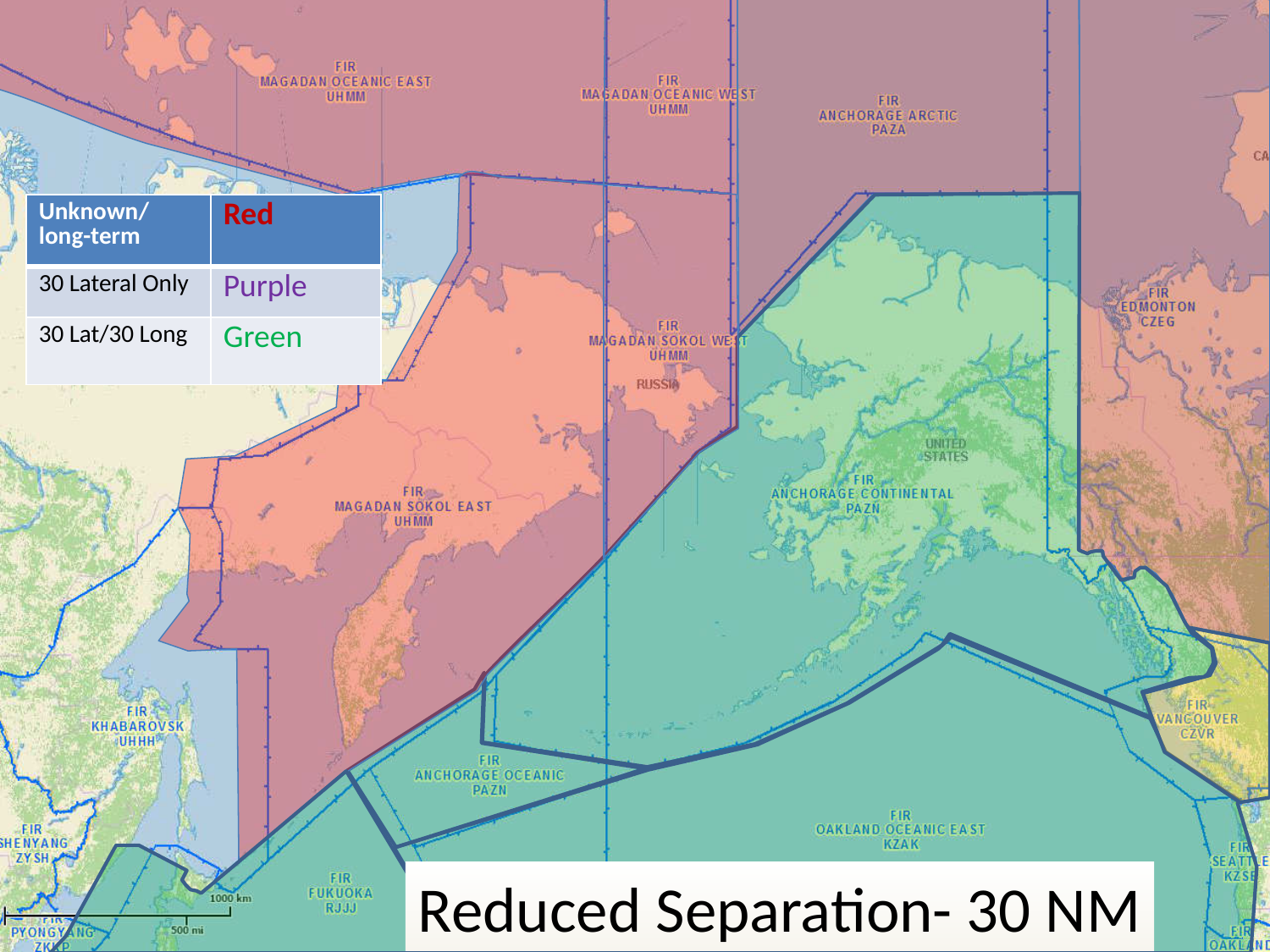

| Unknown/long-term | Red |
| --- | --- |
| 30 Lateral Only | Purple |
| 30 Lat/30 Long | Green |

Reduced Separation- 30 NM